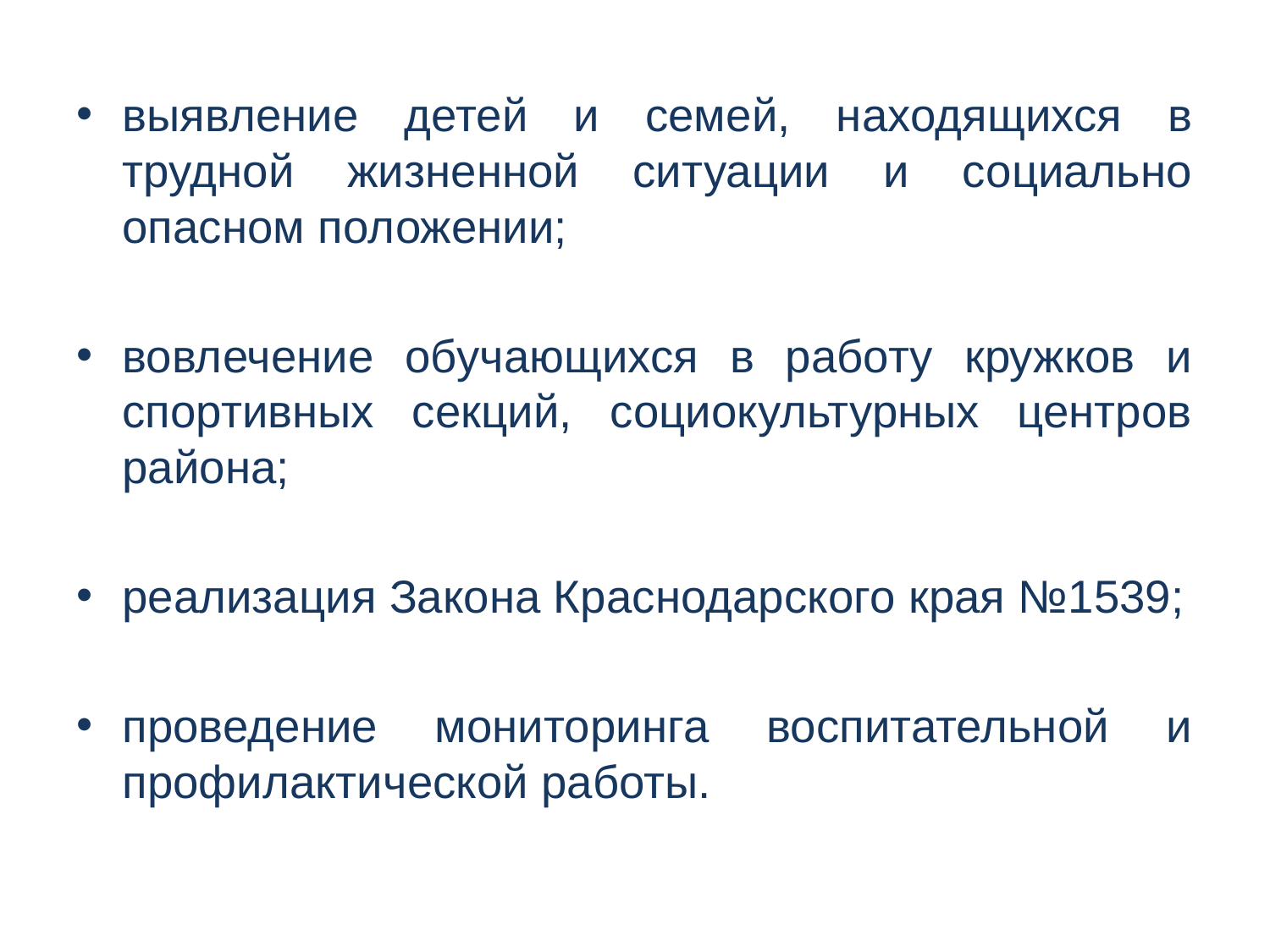

выявление детей и семей, находящихся в трудной жизненной ситуации и социально опасном положении;

вовлечение обучающихся в работу кружков и спортивных секций, социокультурных центров района;

реализация Закона Краснодарского края №1539;

проведение мониторинга воспитательной и профилактической работы.